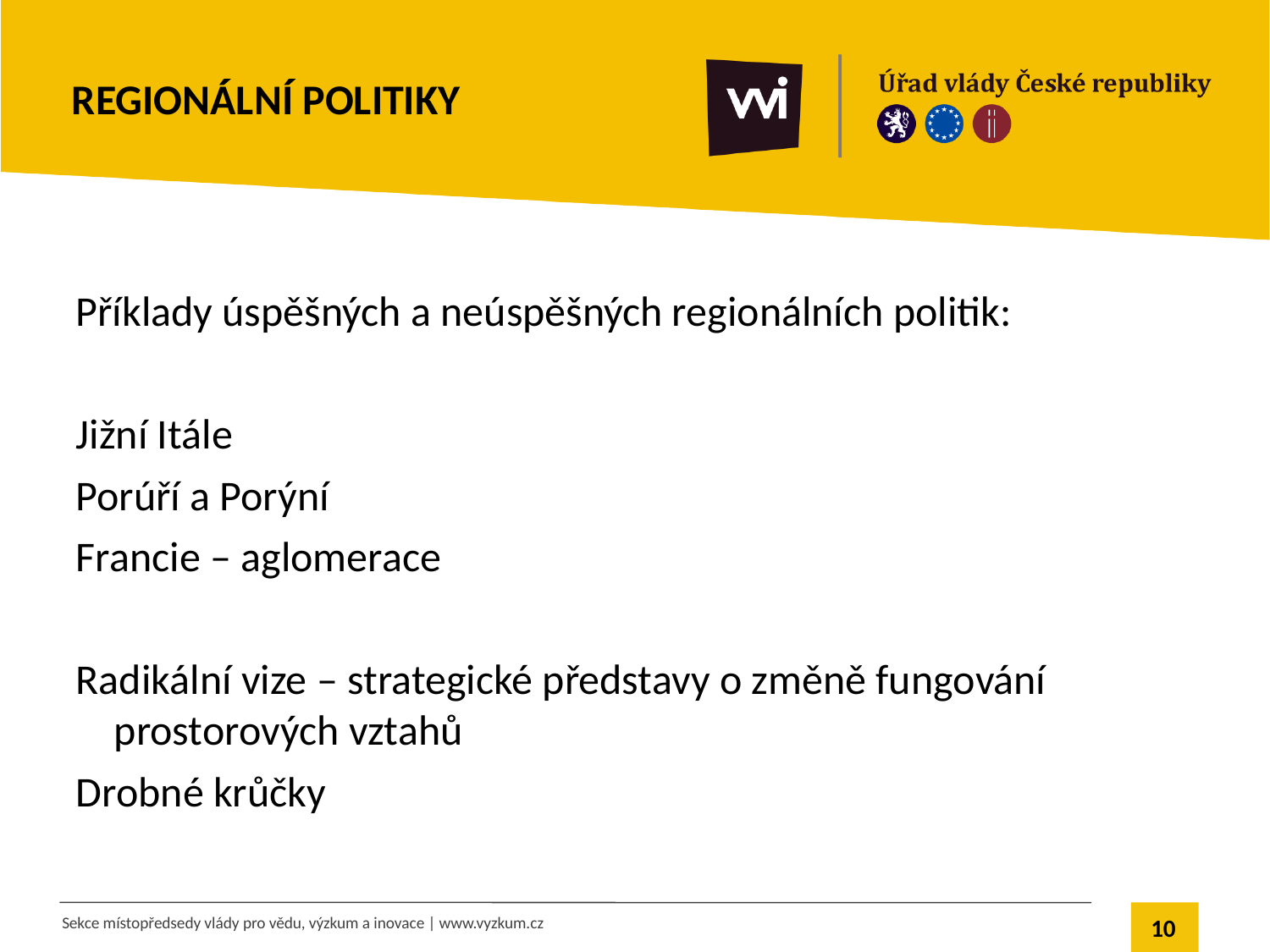

# Regionální politiky
Příklady úspěšných a neúspěšných regionálních politik:

Jižní Itále
Porúří a Porýní
Francie – aglomerace

Radikální vize – strategické představy o změně fungování prostorových vztahů
Drobné krůčky

10